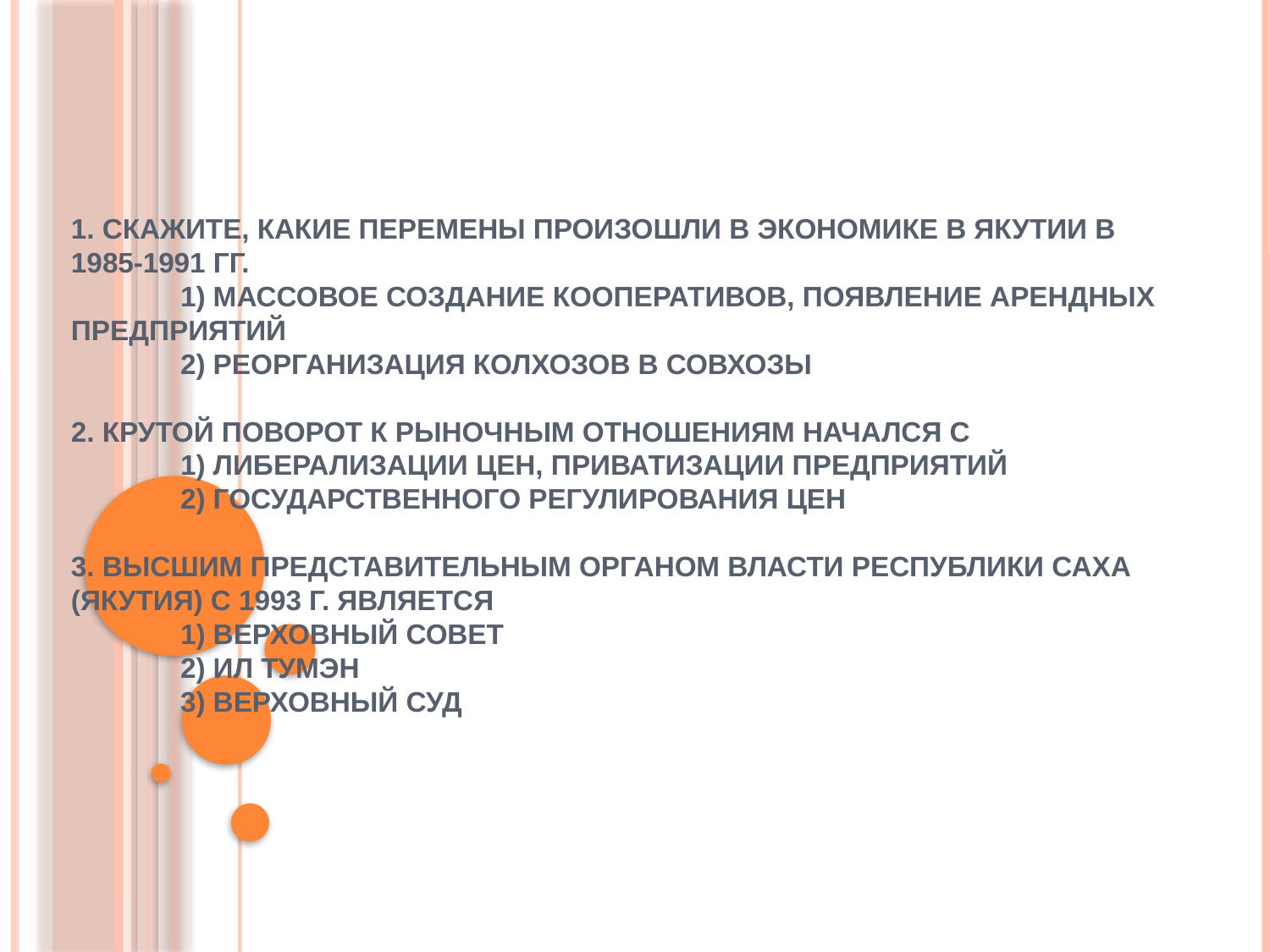

# 1. Скажите, какие перемены произошли в экономике в Якутии в 1985-1991 гг. 1) массовое создание кооперативов, появление арендных предприятий 2) реорганизация колхозов в совхозы 2. Крутой поворот к рыночным отношениям начался с 1) либерализации цен, приватизации предприятий 2) государственного регулирования цен 3. Высшим представительным органом власти Республики Саха (Якутия) с 1993 г. является 1) Верховный Совет 2) Ил Тумэн 3) Верховный суд